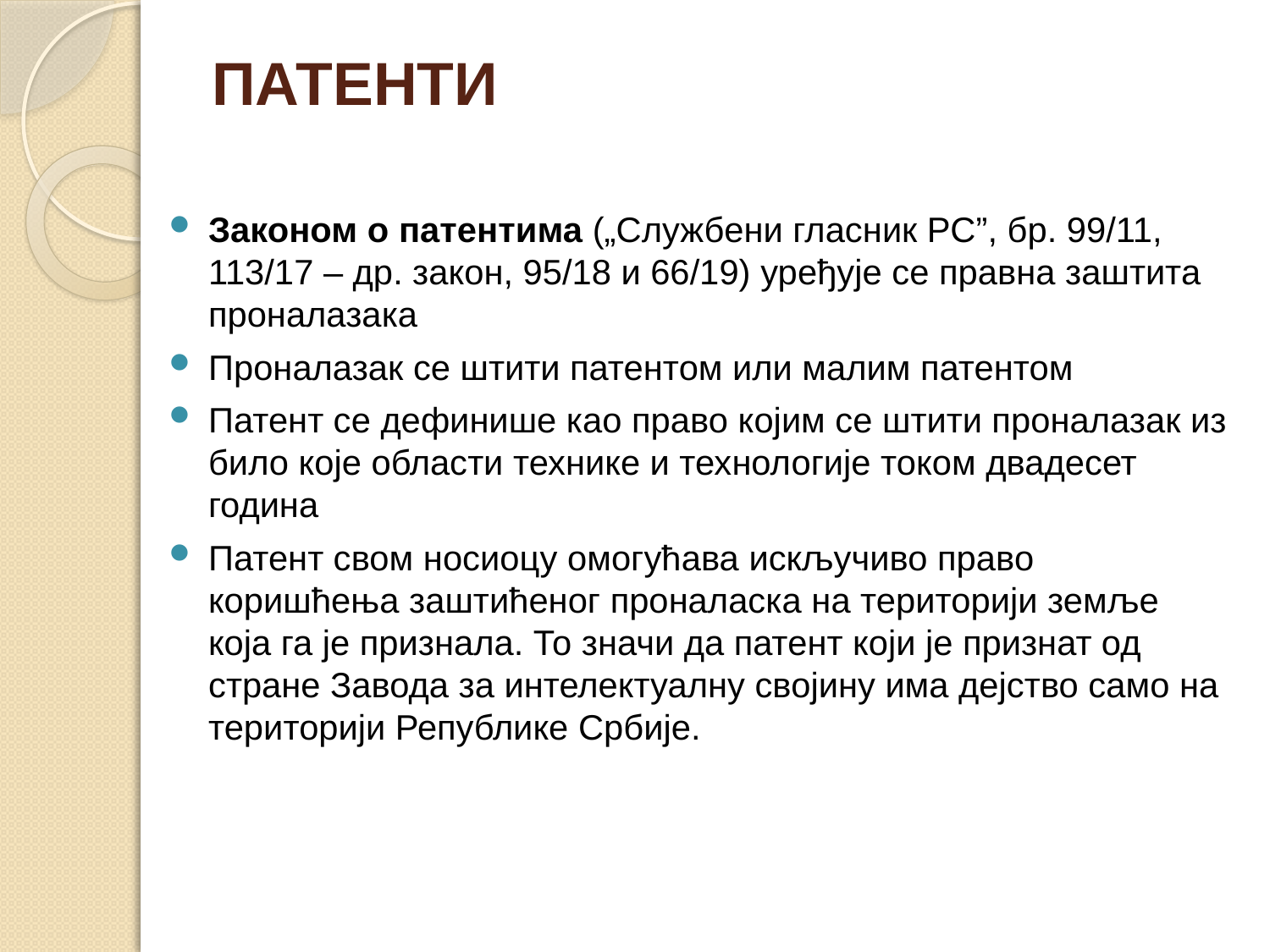

# ПАТЕНТИ
Законом о патентима („Службени гласник РС”, бр. 99/11, 113/17 – др. закон, 95/18 и 66/19) уређује се правна заштита проналазака
Проналазак се штити патентом или малим патентом
Патент се дефинише као право којим се штити проналазак из било које области технике и технологије током двадесет година
Патент свом носиоцу омогућава искључиво право коришћења заштићеног проналаска на територији земље која га је признала. То значи да патент који је признат од стране Завода за интелектуалну својину има дејство само на територији Републике Србије.